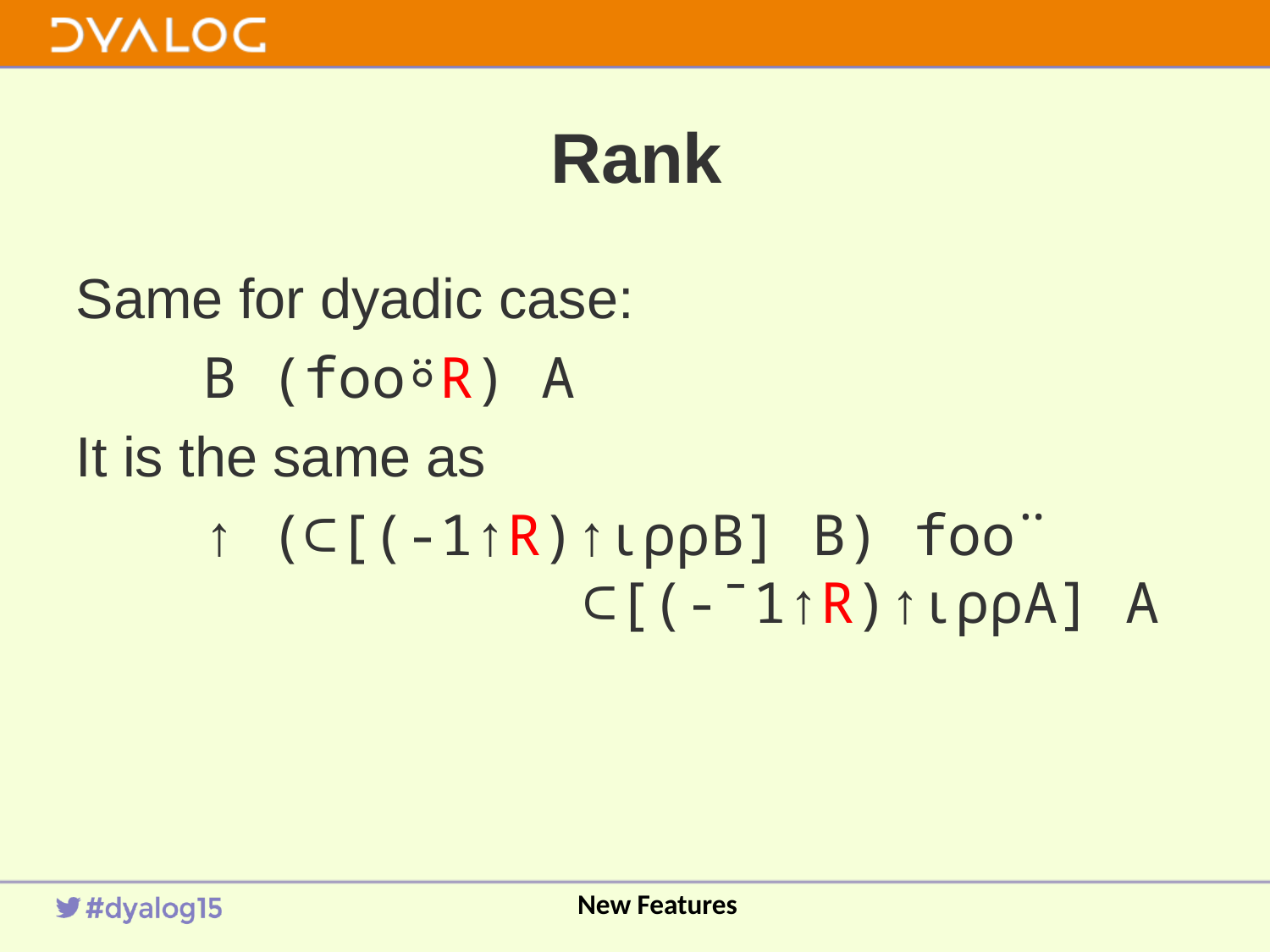

# Rank
Same for dyadic case:
 	B (foo⍤R) A
It is the same as
	↑ (⊂[(-1↑R)↑⍳⍴⍴B] B) foo¨ 					⊂[(-¯1↑R)↑⍳⍴⍴A] A
New Features